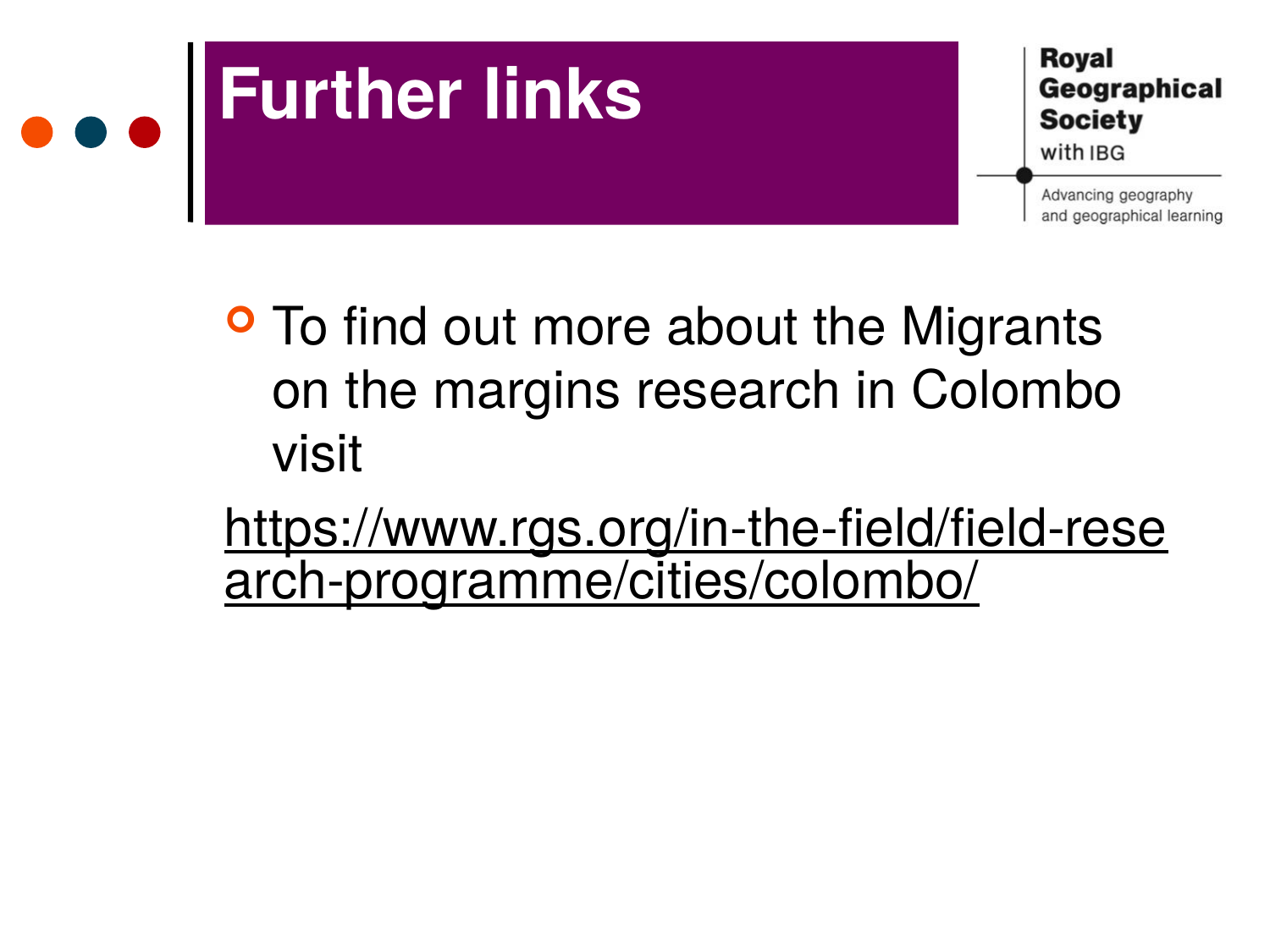

Further links
To find out more about the Migrants on the margins research in Colombo visit
https://www.rgs.org/in-the-field/field-research-programme/cities/colombo/